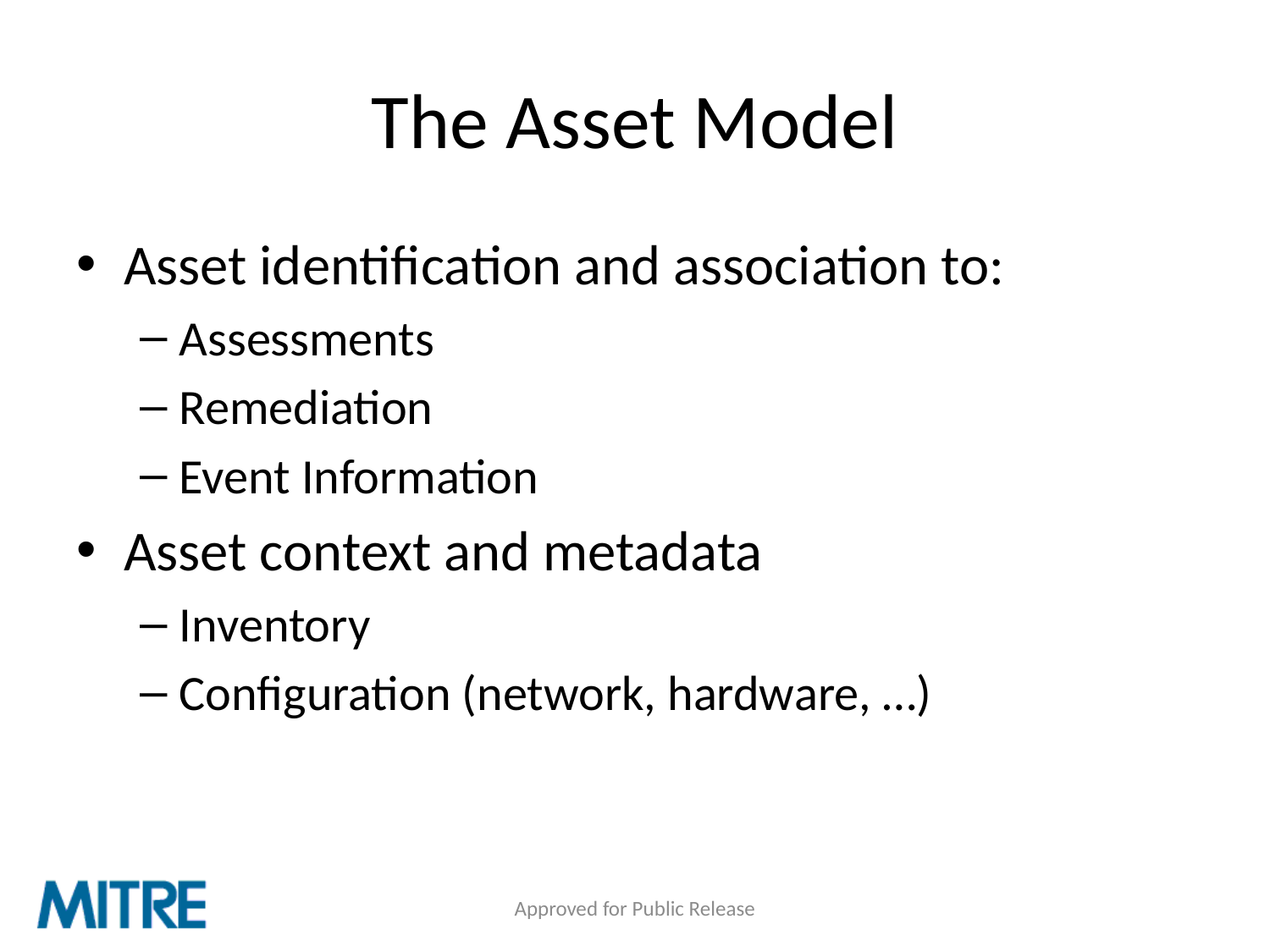

# The Asset Model
Asset identification and association to:
Assessments
Remediation
Event Information
Asset context and metadata
Inventory
Configuration (network, hardware, …)
Approved for Public Release